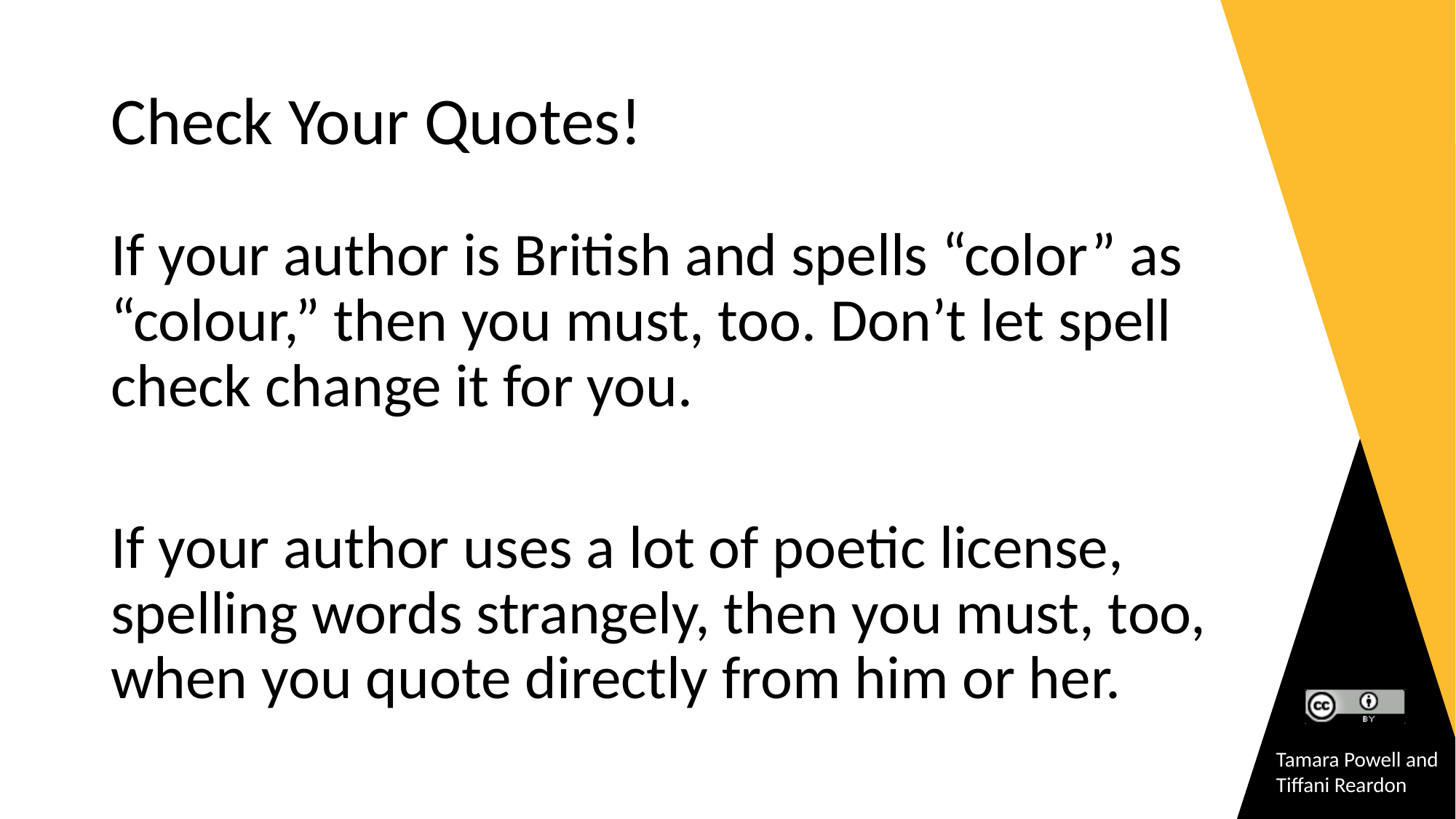

# Check Your Quotes!
If your author is British and spells “color” as “colour,” then you must, too. Don’t let spell check change it for you.

If your author uses a lot of poetic license, spelling words strangely, then you must, too, when you quote directly from him or her.